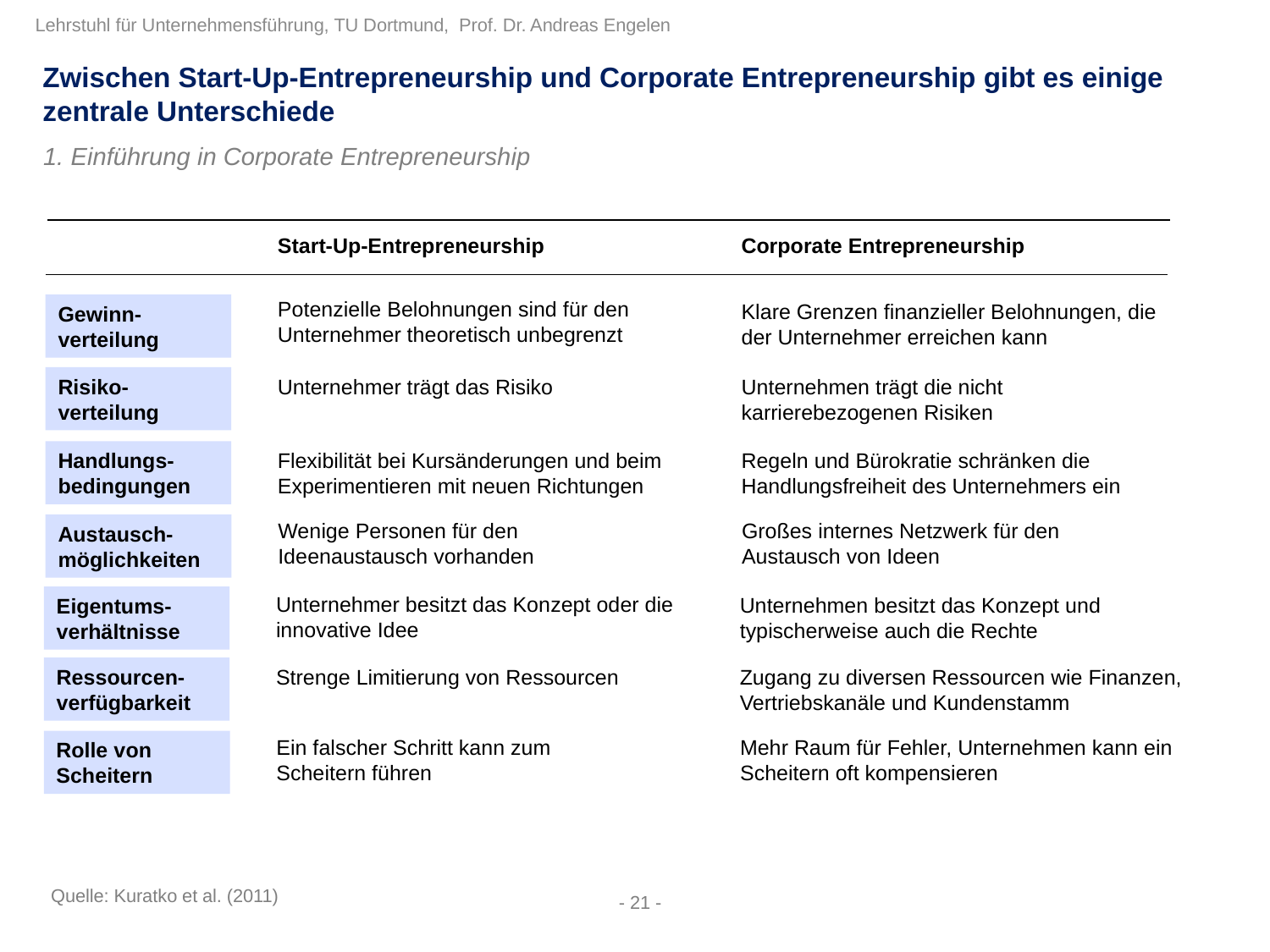

Zwischen Start-Up-Entrepreneurship und Corporate Entrepreneurship gibt es einige zentrale Unterschiede
1. Einführung in Corporate Entrepreneurship
Corporate Entrepreneurship

Start-Up-Entrepreneurship
Potenzielle Belohnungen sind für den Unternehmer theoretisch unbegrenzt
Klare Grenzen finanzieller Belohnungen, die der Unternehmer erreichen kann
Gewinn-verteilung
Risiko-verteilung
Unternehmer trägt das Risiko
Unternehmen trägt die nicht karrierebezogenen Risiken
Handlungs-bedingungen
Flexibilität bei Kursänderungen und beim Experimentieren mit neuen Richtungen
Regeln und Bürokratie schränken die Handlungsfreiheit des Unternehmers ein
Wenige Personen für den Ideenaustausch vorhanden
Großes internes Netzwerk für den Austausch von Ideen

Austausch-möglichkeiten
Unternehmer besitzt das Konzept oder die innovative Idee
Unternehmen besitzt das Konzept und typischerweise auch die Rechte
Eigentums-verhältnisse
Ressourcen-verfügbarkeit
Strenge Limitierung von Ressourcen
Zugang zu diversen Ressourcen wie Finanzen, Vertriebskanäle und Kundenstamm
Ein falscher Schritt kann zum Scheitern führen
Mehr Raum für Fehler, Unternehmen kann ein Scheitern oft kompensieren

Rolle von Scheitern
Quelle: Kuratko et al. (2011)
- 21 -